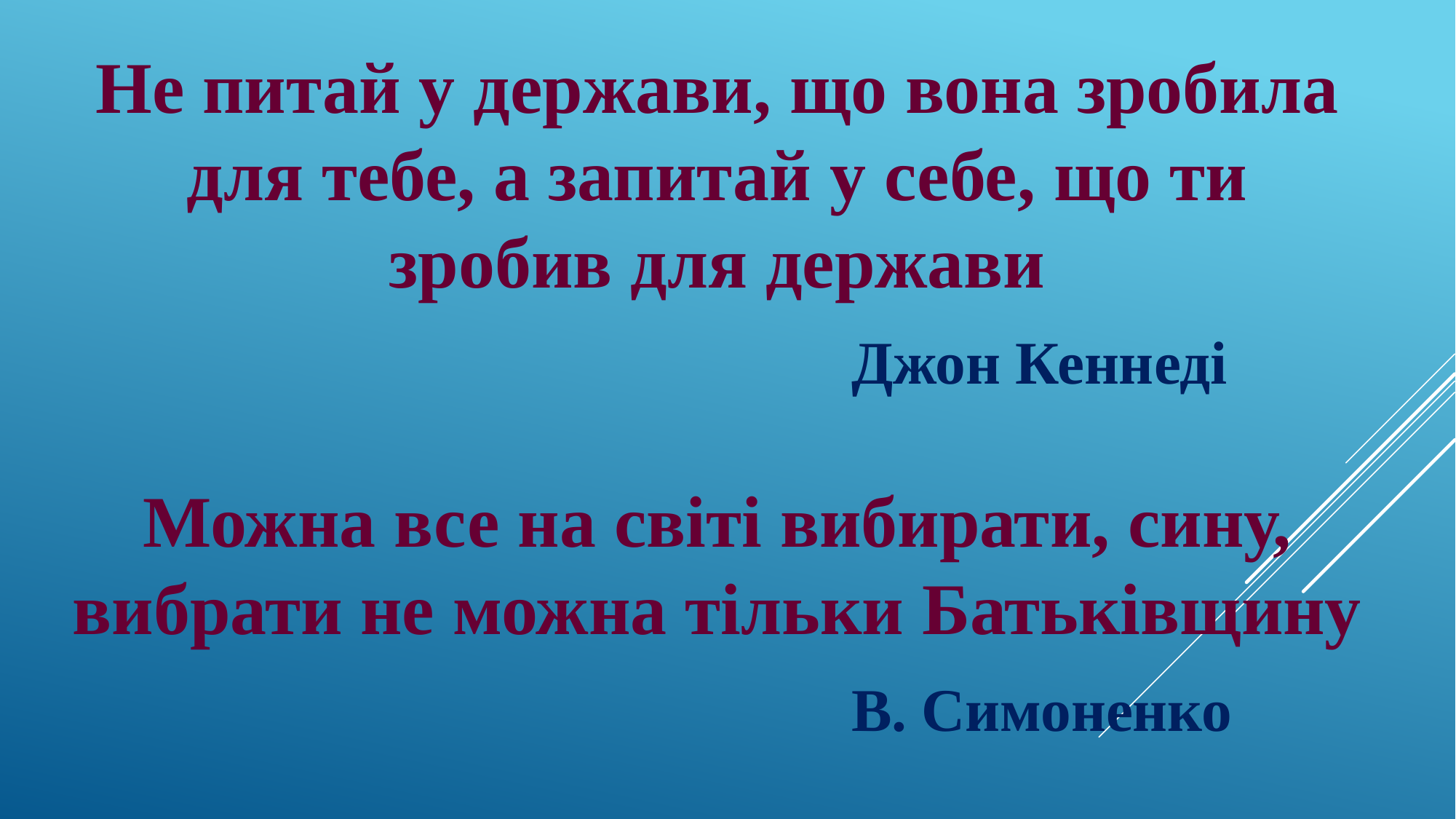

Не питай у держави, що вона зробила для тебе, а запитай у себе, що ти зробив для держави
                                      Джон Кеннеді
Можна все на світі вибирати, сину, вибрати не можна тільки Батьківщину
                                      В. Симоненко